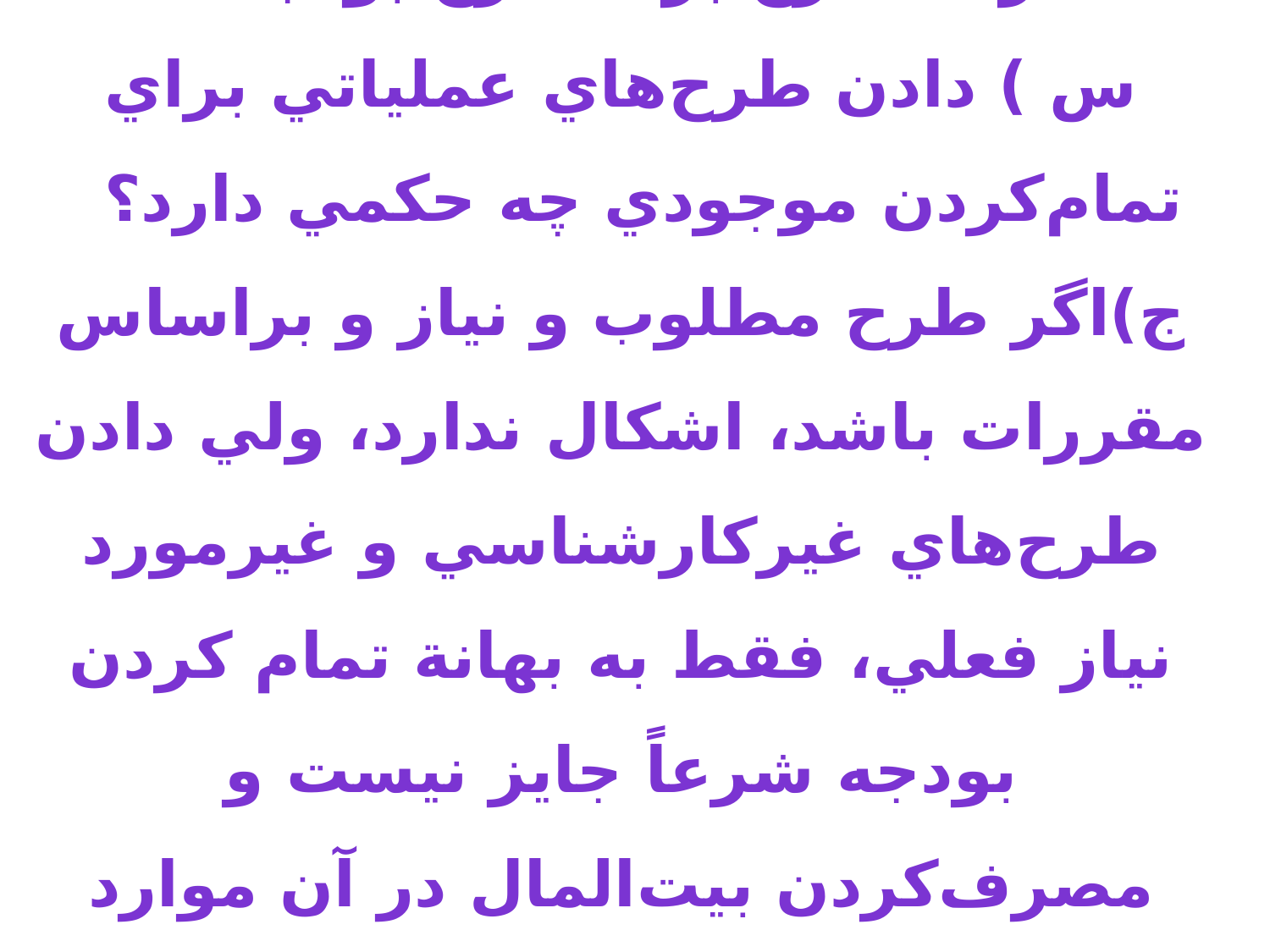

# 2/1-ارائه طرح برای خرج بودجه مانده س ) دادن طرح‌هاي عملياتي براي تمام‌كردن موجودي چه حكمي دارد؟   ج)اگر طرح مطلوب و نياز و براساس مقررات باشد، اشكال ندارد، ولي دادن طرح‌هاي غيركارشناسي و غيرمورد نياز فعلي، فقط به بهانة تمام كردن بودجه شرعاً جايز نيست و مصرف‌كردن بيت‌المال در آن موارد گاهي موجب ضمان است.